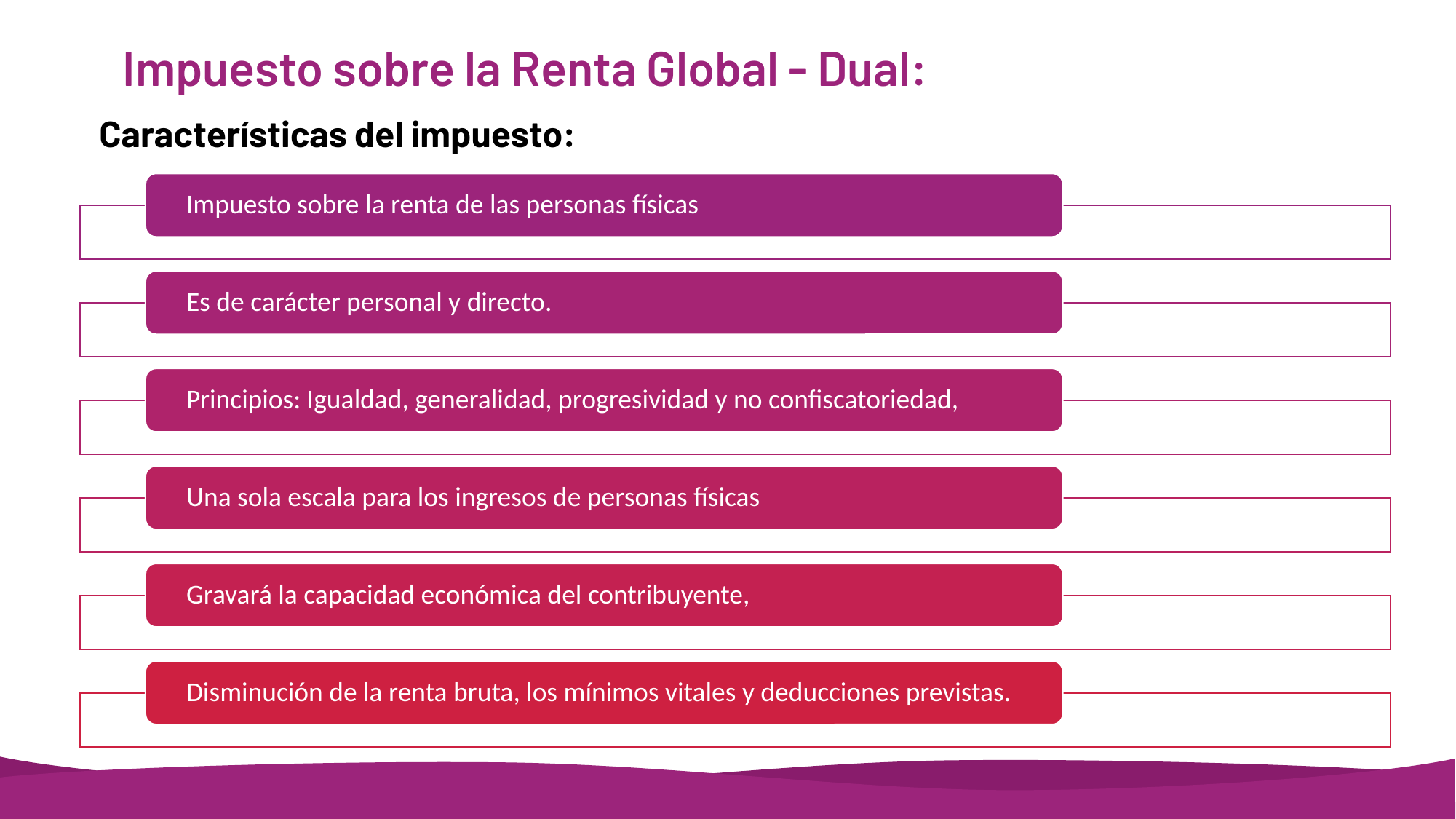

# Impuesto sobre la Renta Global - Dual:
Características del impuesto:

Impuesto sobre la renta de las personas físicas
Es de carácter personal y directo.
Principios: Igualdad, generalidad, progresividad y no confiscatoriedad,
Una sola escala para los ingresos de personas físicas
Gravará la capacidad económica del contribuyente,
Disminución de la renta bruta, los mínimos vitales y deducciones previstas.